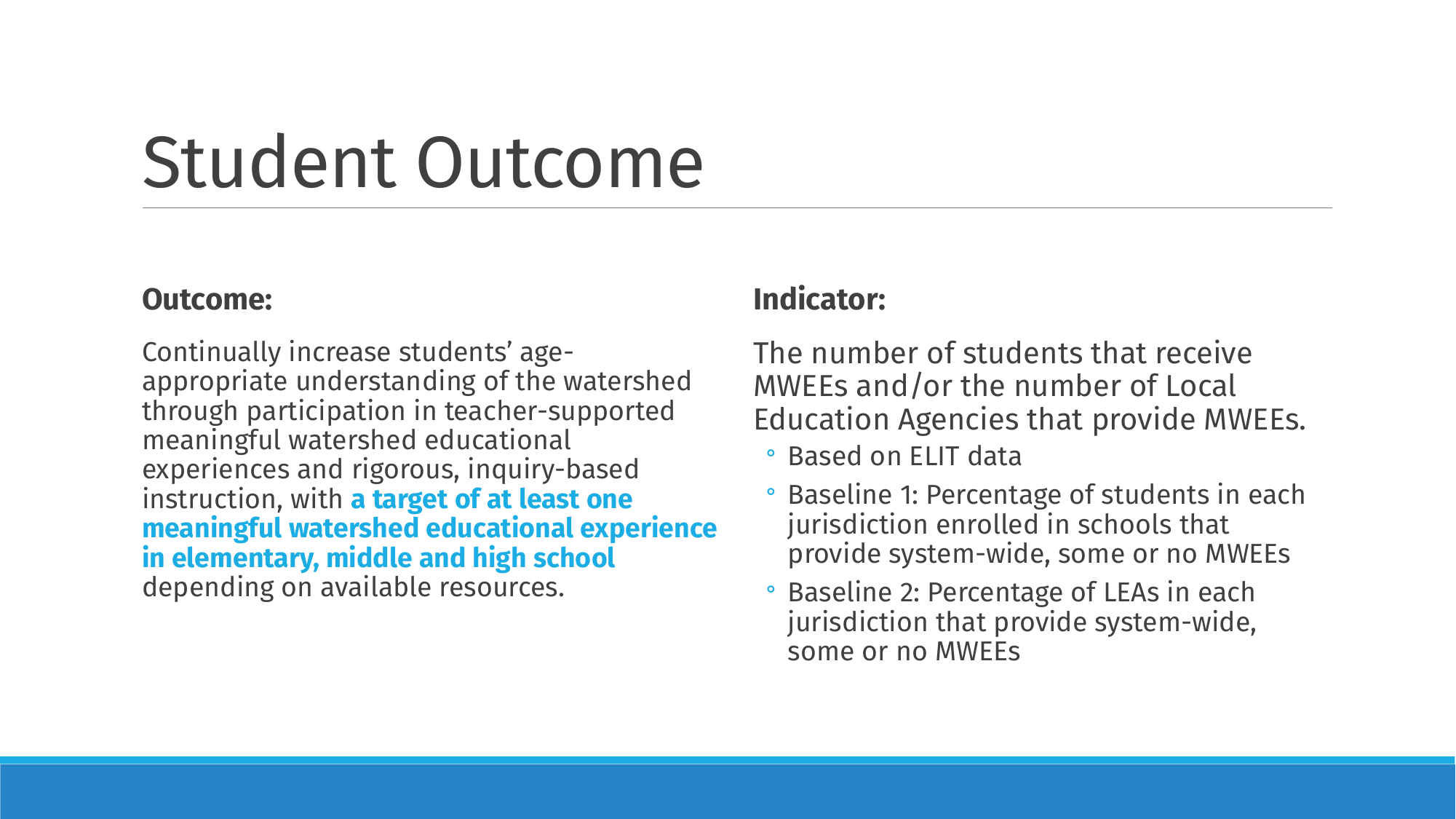

# Student Outcome

Outcome:
Continually increase students’ age-appropriate understanding of the watershed through participation in teacher-supported meaningful watershed educational experiences and rigorous, inquiry-based instruction, with a target of at least one meaningful watershed educational experience in elementary, middle and high school depending on available resources.

Indicator:
The number of students that receive MWEEs and/or the number of Local Education Agencies that provide MWEEs.
Based on ELIT data
Baseline 1: Percentage of students in each jurisdiction enrolled in schools that provide system-wide, some or no MWEEs
Baseline 2: Percentage of LEAs in each jurisdiction that provide system-wide, some or no MWEEs